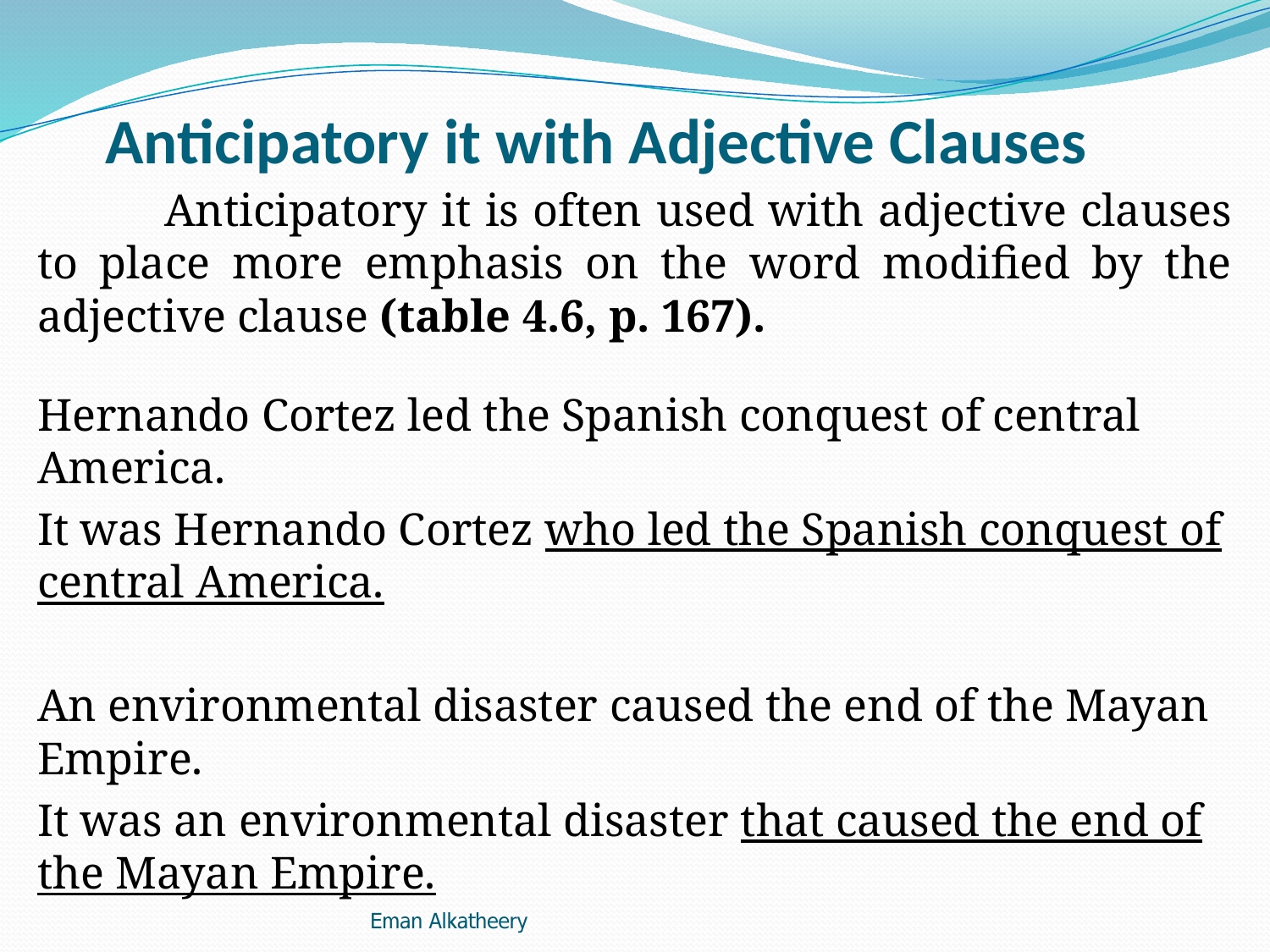

# Anticipatory it with Adjective Clauses
         Anticipatory it is often used with adjective clauses to place more emphasis on the word modified by the adjective clause (table 4.6, p. 167).

Hernando Cortez led the Spanish conquest of central America.
It was Hernando Cortez who led the Spanish conquest of central America.

An environmental disaster caused the end of the Mayan Empire.
It was an environmental disaster that caused the end of the Mayan Empire.

Eman Alkatheery